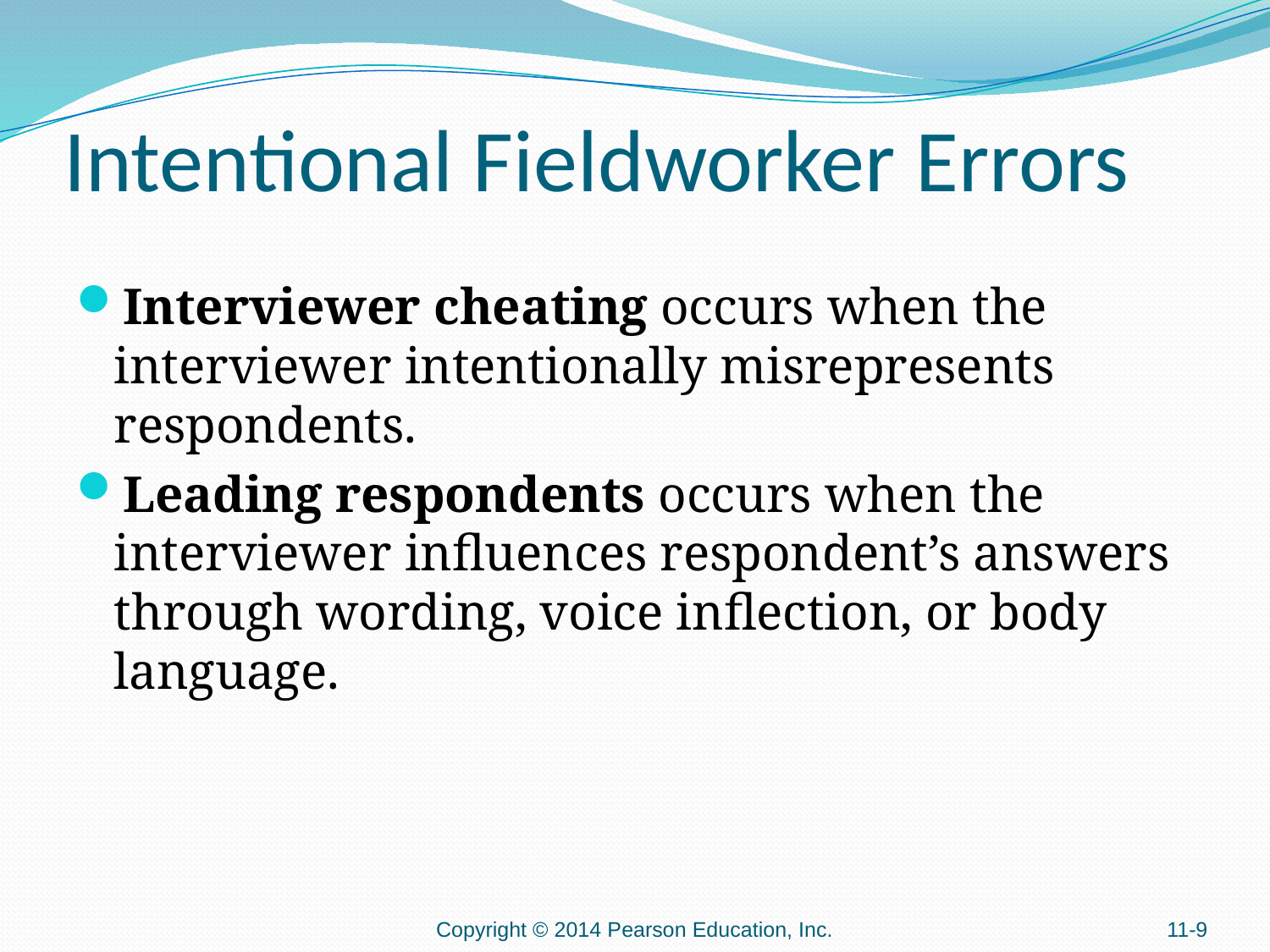

# Intentional Fieldworker Errors
Interviewer cheating occurs when the interviewer intentionally misrepresents respondents.
Leading respondents occurs when the interviewer influences respondent’s answers through wording, voice inflection, or body language.